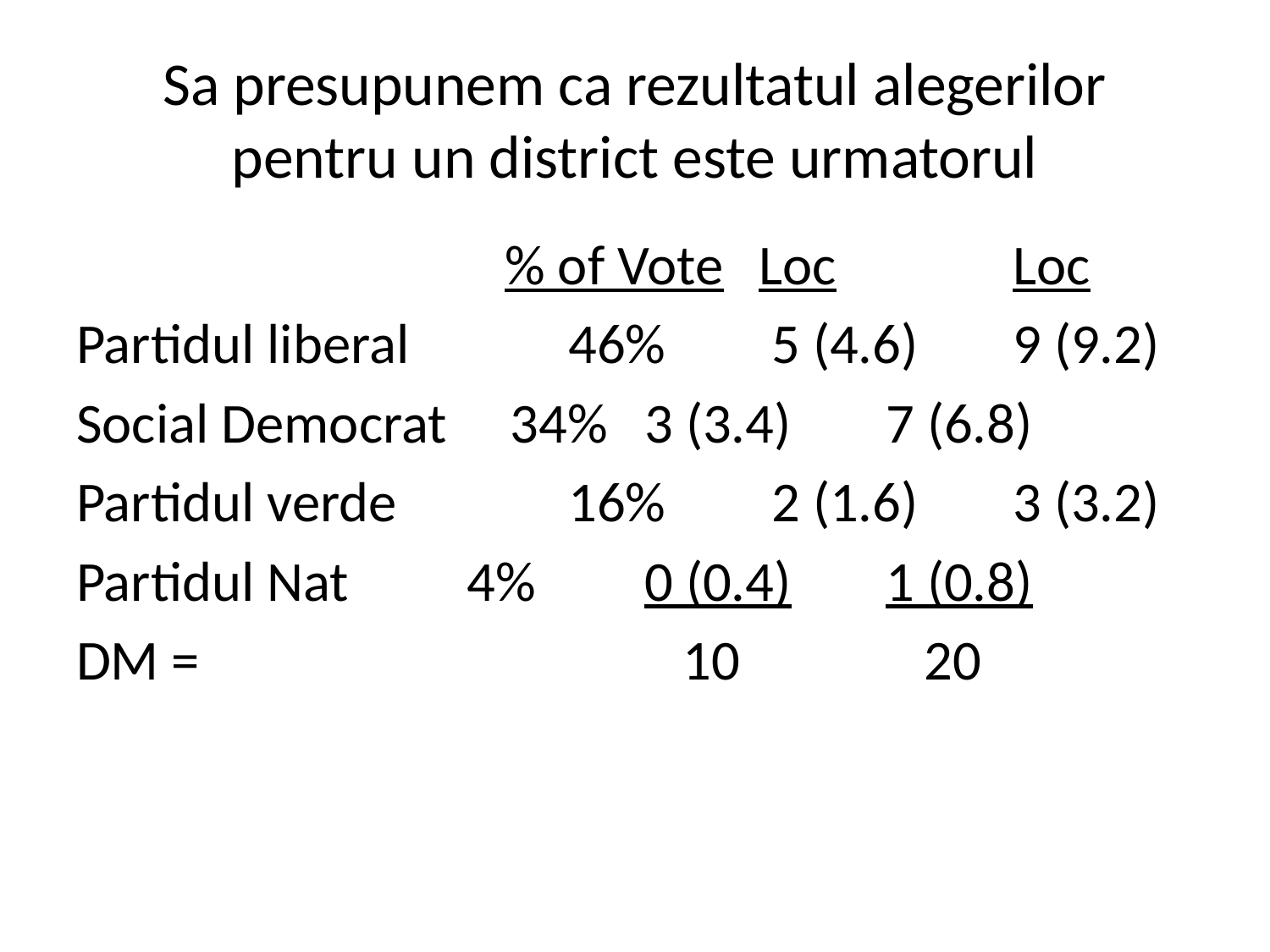

# Sa presupunem ca rezultatul alegerilor pentru un district este urmatorul
				% of Vote	Loc		Loc
Partidul liberal	     46%	 5 (4.6)	9 (9.2)
Social Democrat     34%	 3 (3.4)	7 (6.8)
Partidul verde 	     16%	 2 (1.6)	3 (3.2)
Partidul Nat	       4%	 0 (0.4)	1 (0.8)
DM = 				    10		   20